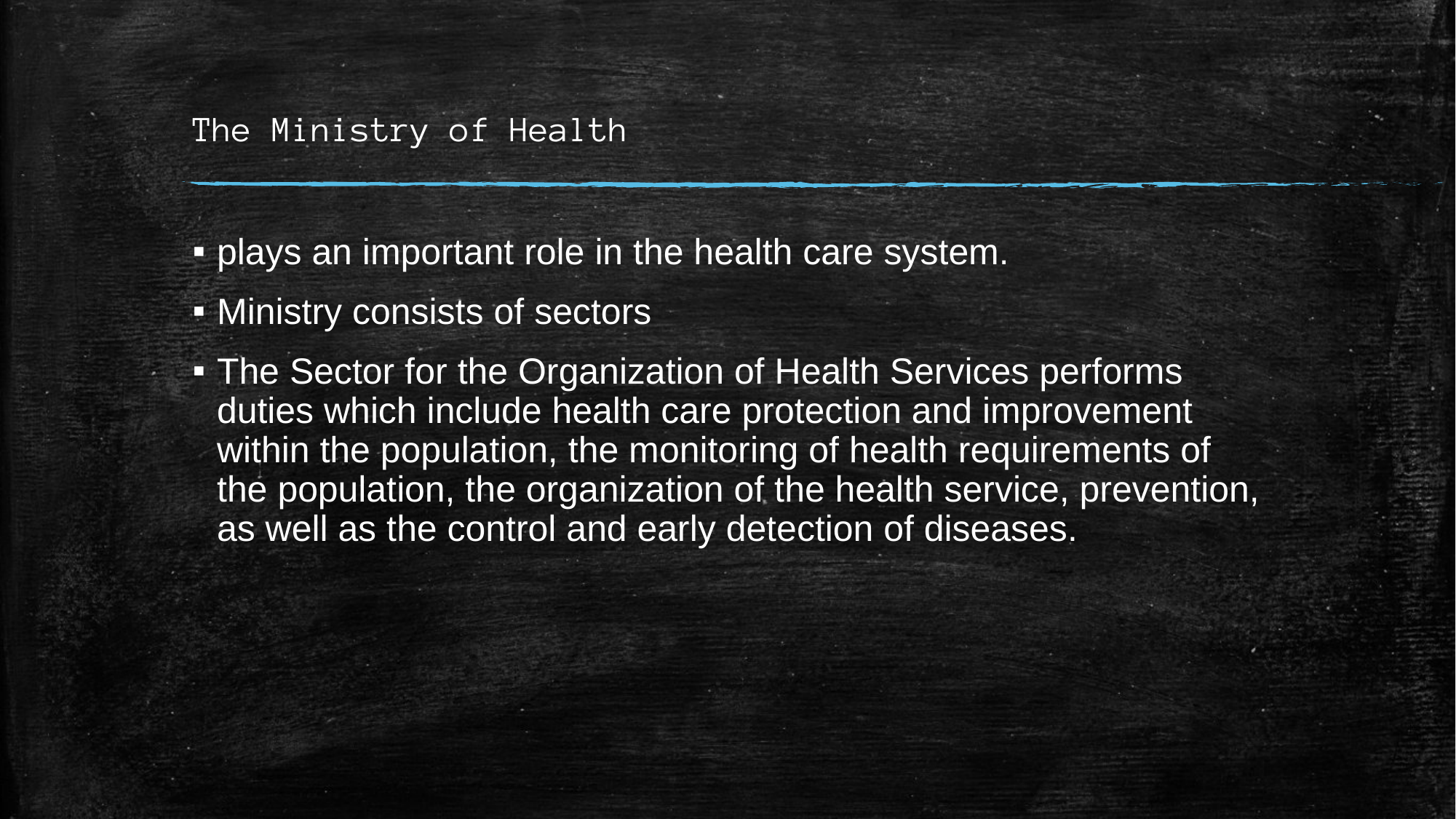

# The Ministry of Health
plays an important role in the health care system.
Ministry consists of sectors
The Sector for the Organization of Health Services performs duties which include health care protection and improvement within the population, the monitoring of health requirements of the population, the organization of the health service, prevention, as well as the control and early detection of diseases.